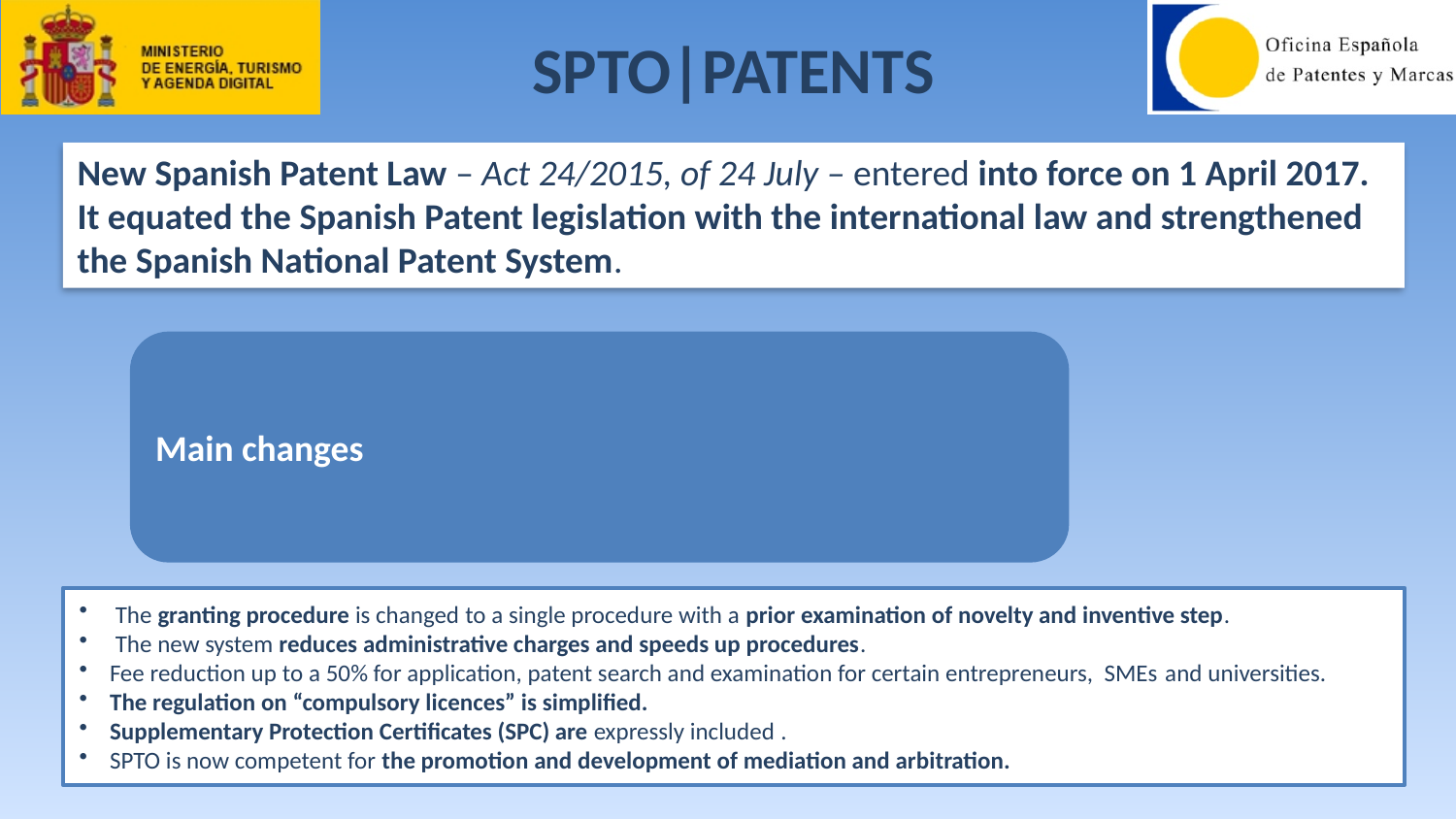

# SPTO|PATENTS
New Spanish Patent Law – Act 24/2015, of 24 July – entered into force on 1 April 2017. It equated the Spanish Patent legislation with the international law and strengthened the Spanish National Patent System.
Main changes
 The granting procedure is changed to a single procedure with a prior examination of novelty and inventive step.
 The new system reduces administrative charges and speeds up procedures.
The regulation on “compulsory licences” is simplified.
Supplementary Protection Certificates (SPC) are expressly included .
SPTO is now competent for the promotion and development of mediation and arbitration.
Fee reduction up to a 50% for application, patent search and examination for certain entrepreneurs,  SMEs and universities.